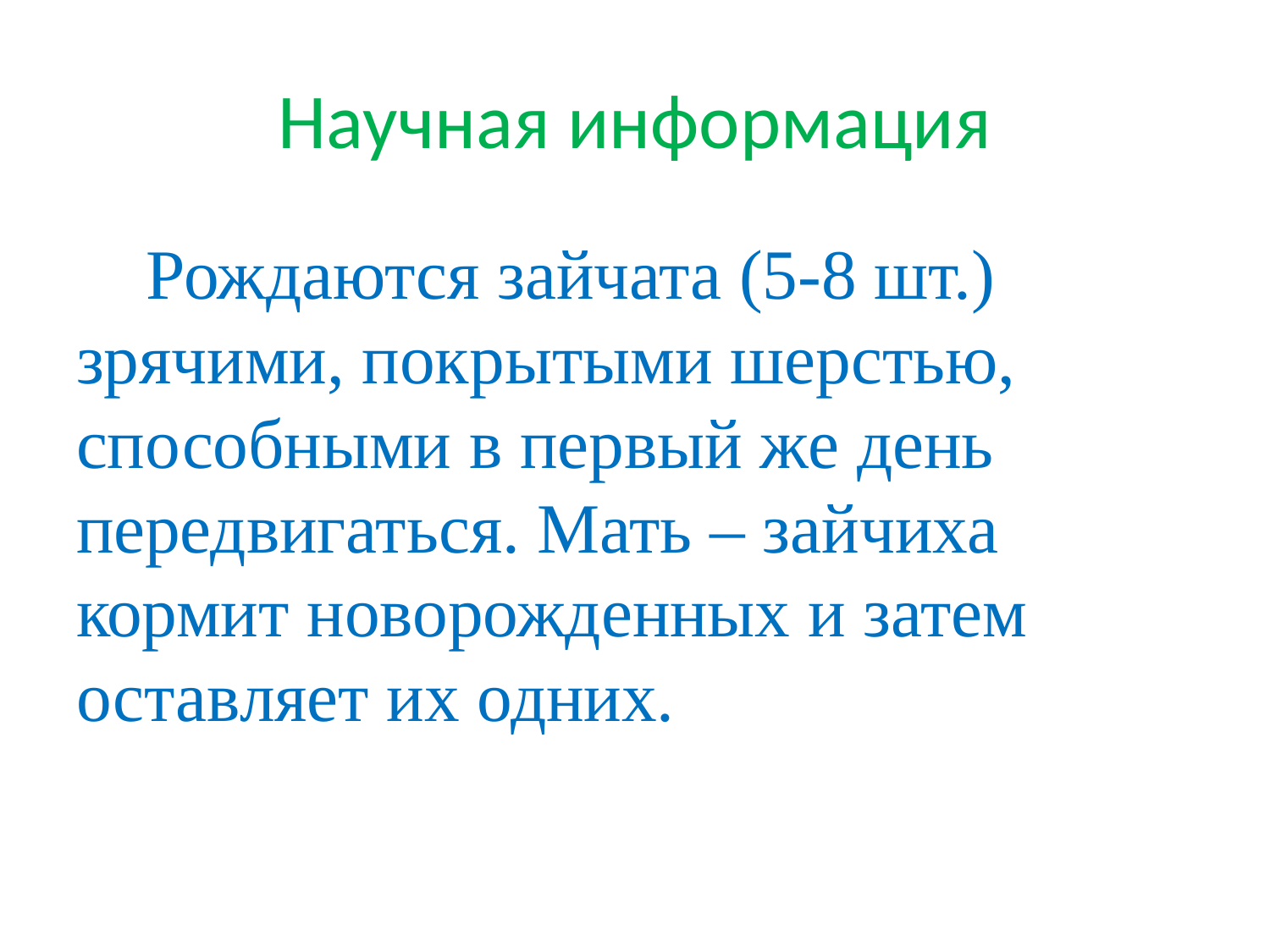

# Научная информация
    Рождаются зайчата (5-8 шт.) зрячими, покрытыми шерстью, способными в первый же день передвигаться. Мать – зайчиха кормит новорожденных и затем оставляет их одних.